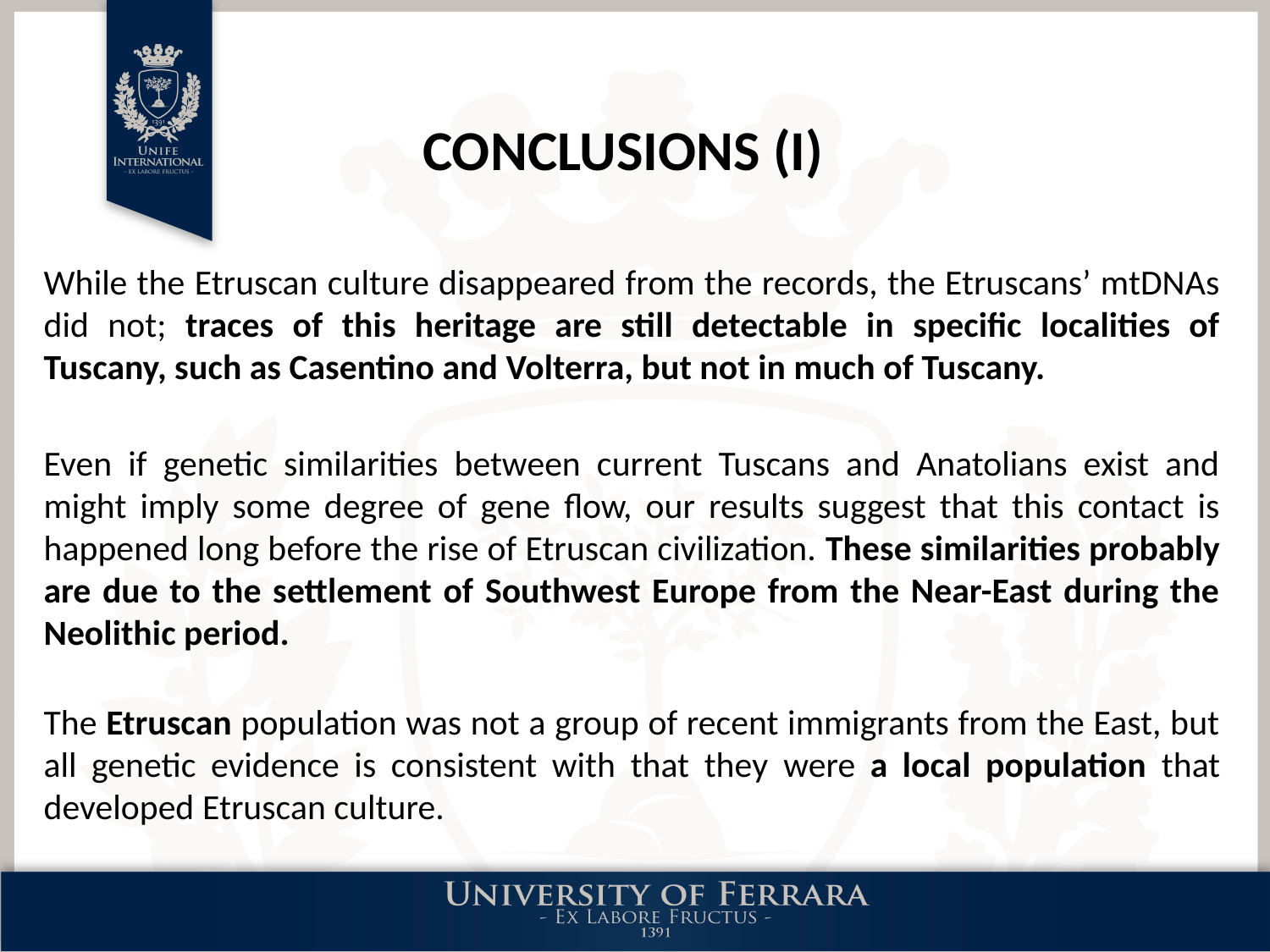

CONCLUSIONS (I)
While the Etruscan culture disappeared from the records, the Etruscans’ mtDNAs did not; traces of this heritage are still detectable in specific localities of Tuscany, such as Casentino and Volterra, but not in much of Tuscany.
Even if genetic similarities between current Tuscans and Anatolians exist and might imply some degree of gene flow, our results suggest that this contact is happened long before the rise of Etruscan civilization. These similarities probably are due to the settlement of Southwest Europe from the Near-East during the Neolithic period.
The Etruscan population was not a group of recent immigrants from the East, but all genetic evidence is consistent with that they were a local population that developed Etruscan culture.